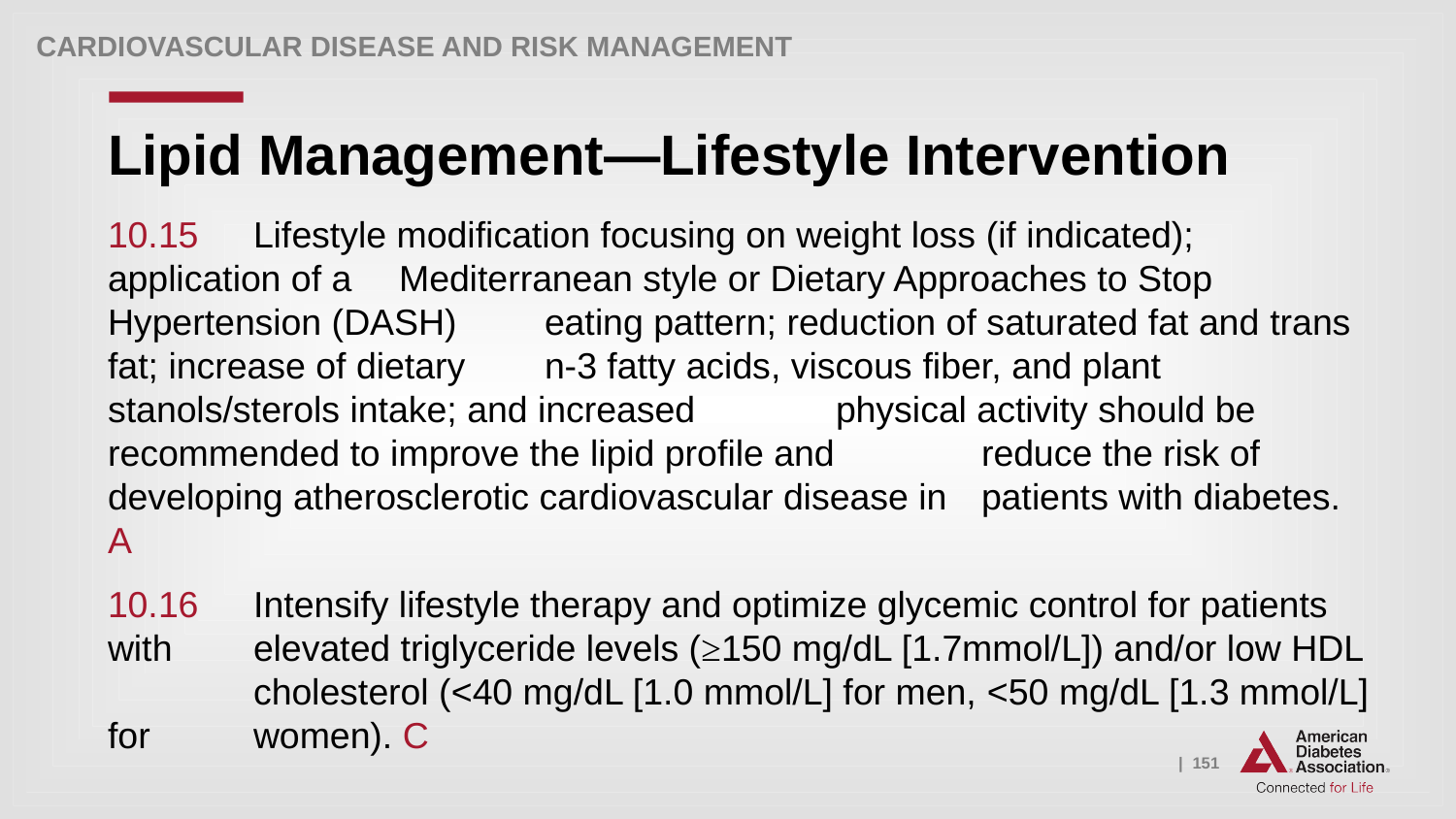

Cardiovascular Disease and Risk Management
# Lipid Management—Lifestyle Intervention
10.15 	Lifestyle modification focusing on weight loss (if indicated); application of a 	Mediterranean style or Dietary Approaches to Stop Hypertension (DASH) 	eating pattern; reduction of saturated fat and trans fat; increase of dietary 	n-3 fatty acids, viscous fiber, and plant stanols/sterols intake; and increased 	physical activity should be recommended to improve the lipid profile and 	reduce the risk of developing atherosclerotic cardiovascular disease in 	patients with diabetes. A
10.16 	Intensify lifestyle therapy and optimize glycemic control for patients with 	elevated triglyceride levels (≥150 mg/dL [1.7mmol/L]) and/or low HDL 	cholesterol (<40 mg/dL [1.0 mmol/L] for men, <50 mg/dL [1.3 mmol/L] for 	women). C